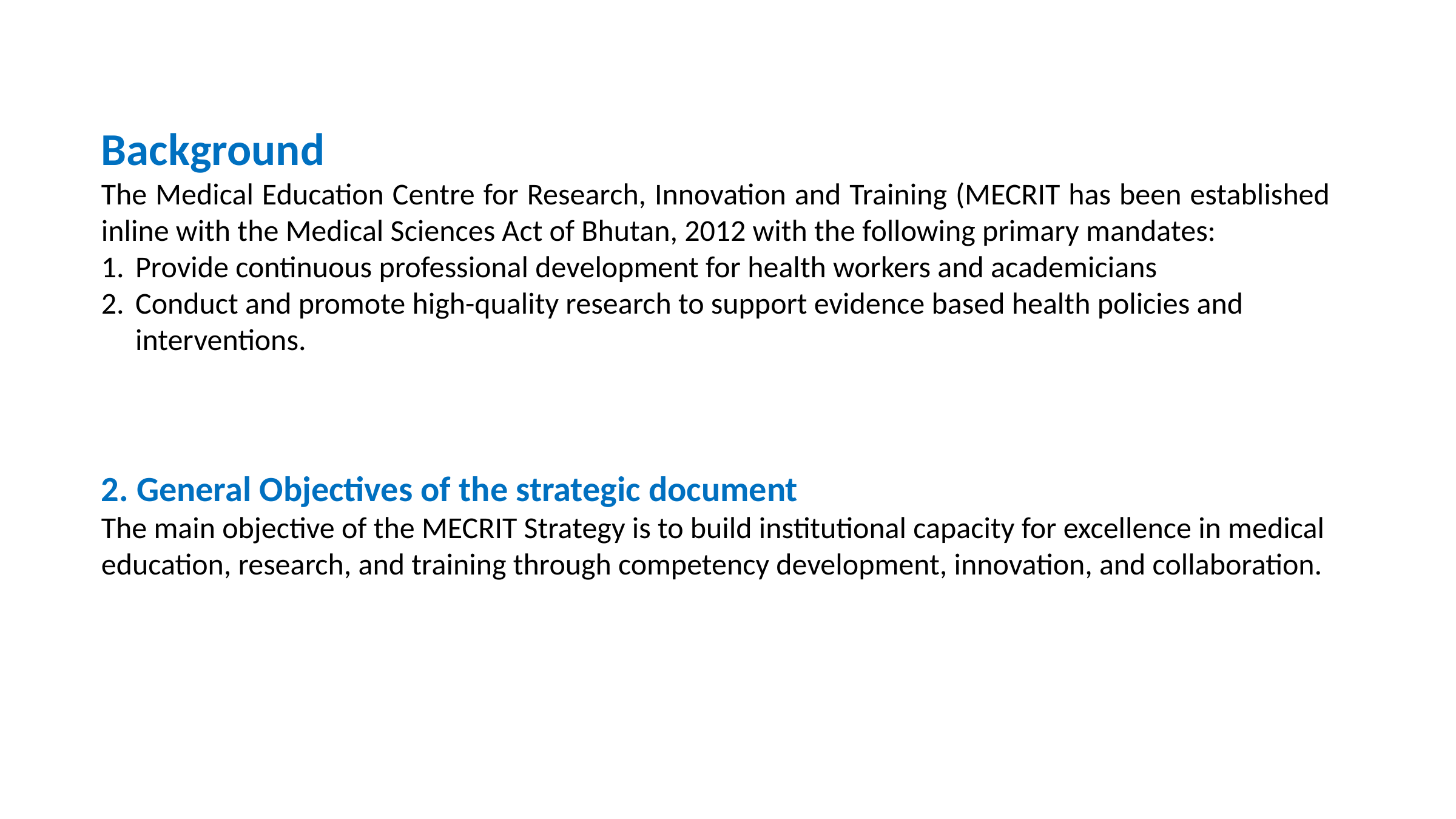

Background
The Medical Education Centre for Research, Innovation and Training (MECRIT has been established inline with the Medical Sciences Act of Bhutan, 2012 with the following primary mandates:
Provide continuous professional development for health workers and academicians
Conduct and promote high-quality research to support evidence based health policies and interventions.

2. General Objectives of the strategic document
The main objective of the MECRIT Strategy is to build institutional capacity for excellence in medical education, research, and training through competency development, innovation, and collaboration.